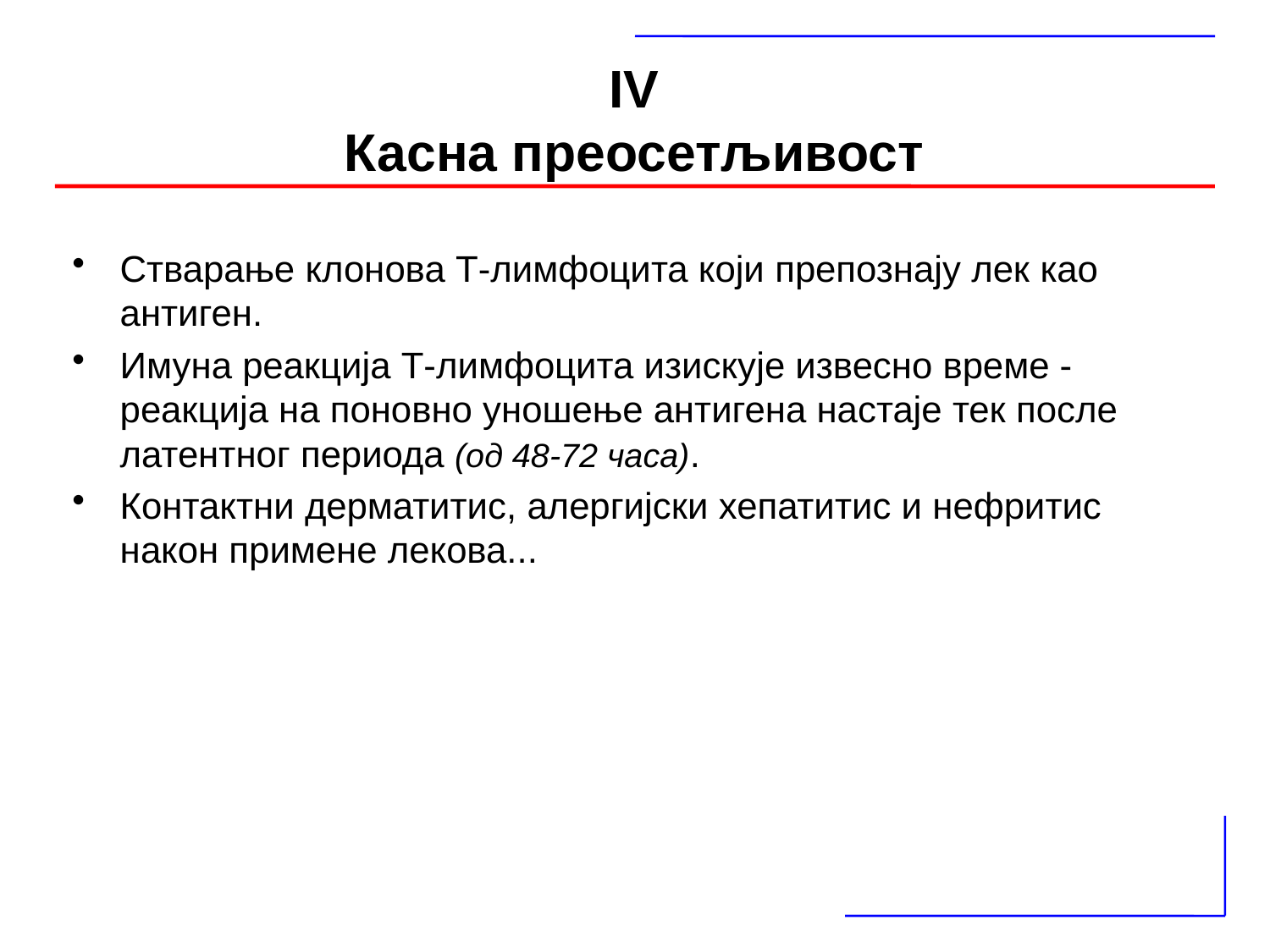

# IV Касна преосетљивост
Стварање клонова Т-лимфоцита који препознају лек као антиген.
Имуна реакција Т-лимфоцита изискује извесно време - реакција на поновно уношење антигена настаје тек после латентног периода (од 48-72 часа).
Контактни дерматитис, алергијски хепатитис и нефритис након примене лекова...